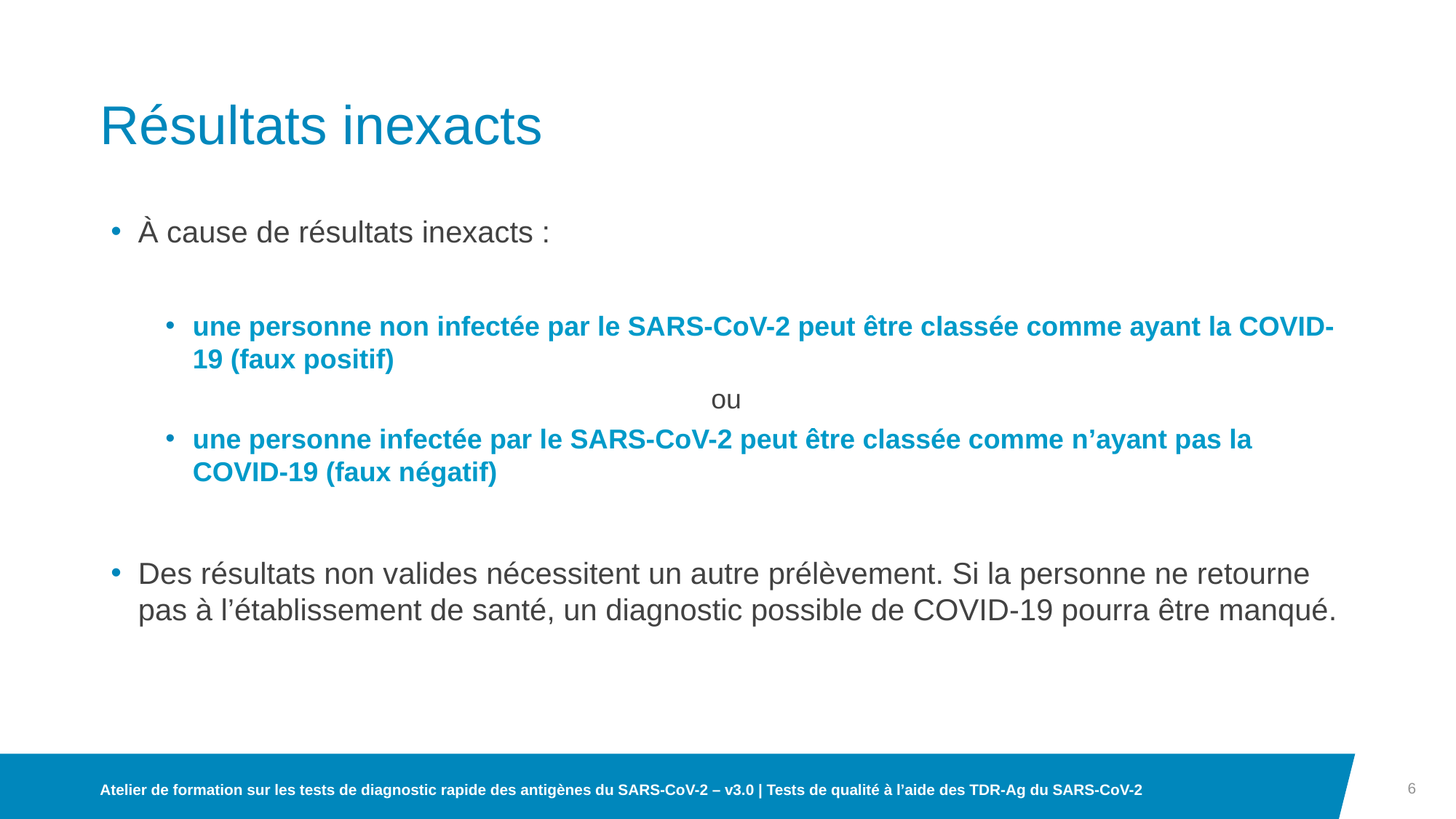

# Résultats inexacts
À cause de résultats inexacts :

une personne non infectée par le SARS-CoV-2 peut être classée comme ayant la COVID-19 (faux positif)
					ou
une personne infectée par le SARS-CoV-2 peut être classée comme n’ayant pas la COVID-19 (faux négatif)

Des résultats non valides nécessitent un autre prélèvement. Si la personne ne retourne pas à l’établissement de santé, un diagnostic possible de COVID-19 pourra être manqué.

6
Atelier de formation sur les tests de diagnostic rapide des antigènes du SARS-CoV-2 – v3.0 | Tests de qualité à l’aide des TDR-Ag du SARS-CoV-2